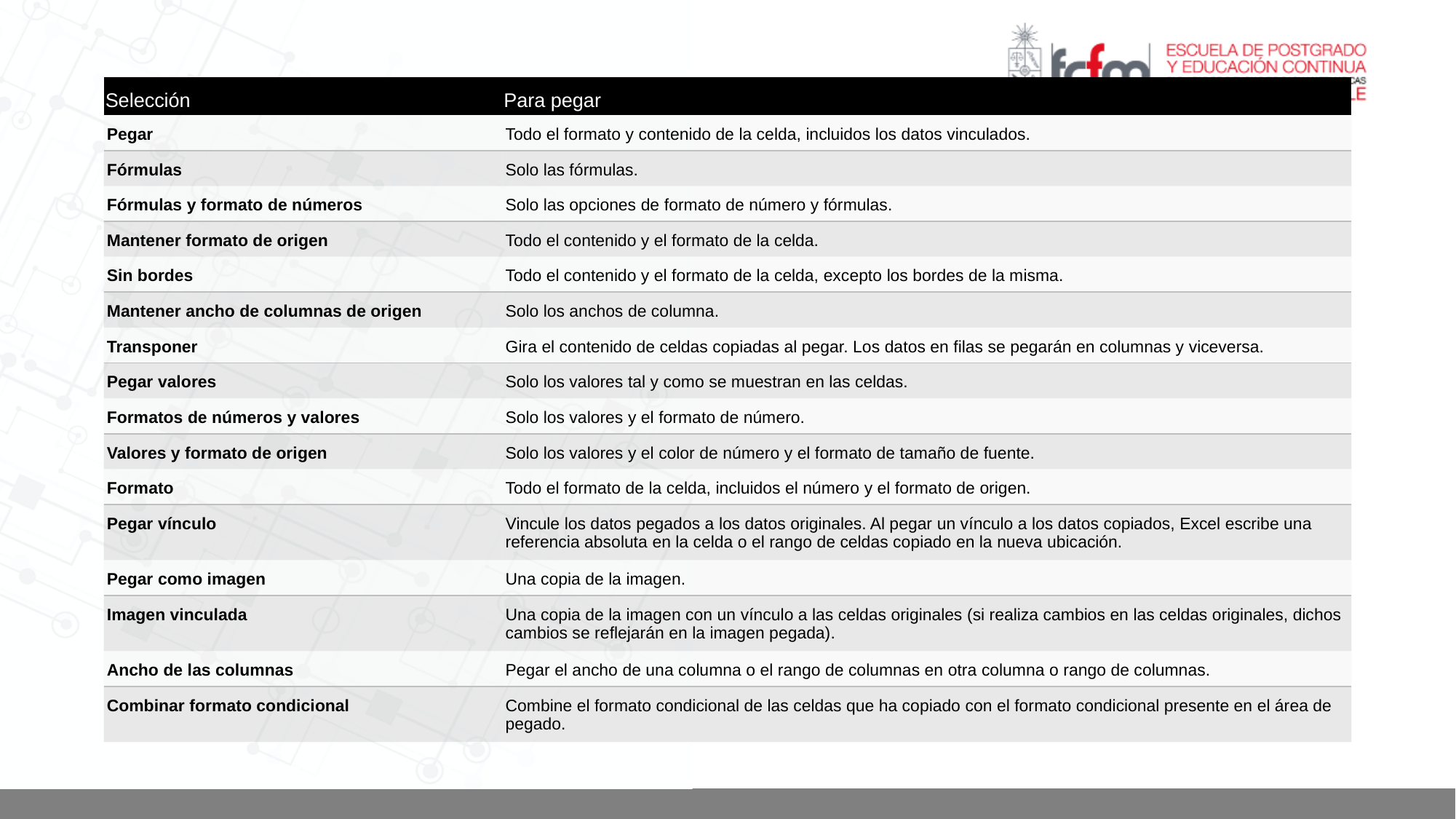

| Selección | Para pegar |
| --- | --- |
| Pegar | Todo el formato y contenido de la celda, incluidos los datos vinculados. |
| Fórmulas | Solo las fórmulas. |
| Fórmulas y formato de números | Solo las opciones de formato de número y fórmulas. |
| Mantener formato de origen | Todo el contenido y el formato de la celda. |
| Sin bordes | Todo el contenido y el formato de la celda, excepto los bordes de la misma. |
| Mantener ancho de columnas de origen | Solo los anchos de columna. |
| Transponer | Gira el contenido de celdas copiadas al pegar. Los datos en filas se pegarán en columnas y viceversa. |
| Pegar valores | Solo los valores tal y como se muestran en las celdas. |
| Formatos de números y valores | Solo los valores y el formato de número. |
| Valores y formato de origen | Solo los valores y el color de número y el formato de tamaño de fuente. |
| Formato | Todo el formato de la celda, incluidos el número y el formato de origen. |
| Pegar vínculo | Vincule los datos pegados a los datos originales. Al pegar un vínculo a los datos copiados, Excel escribe una referencia absoluta en la celda o el rango de celdas copiado en la nueva ubicación. |
| Pegar como imagen | Una copia de la imagen. |
| Imagen vinculada | Una copia de la imagen con un vínculo a las celdas originales (si realiza cambios en las celdas originales, dichos cambios se reflejarán en la imagen pegada). |
| Ancho de las columnas | Pegar el ancho de una columna o el rango de columnas en otra columna o rango de columnas. |
| Combinar formato condicional | Combine el formato condicional de las celdas que ha copiado con el formato condicional presente en el área de pegado. |